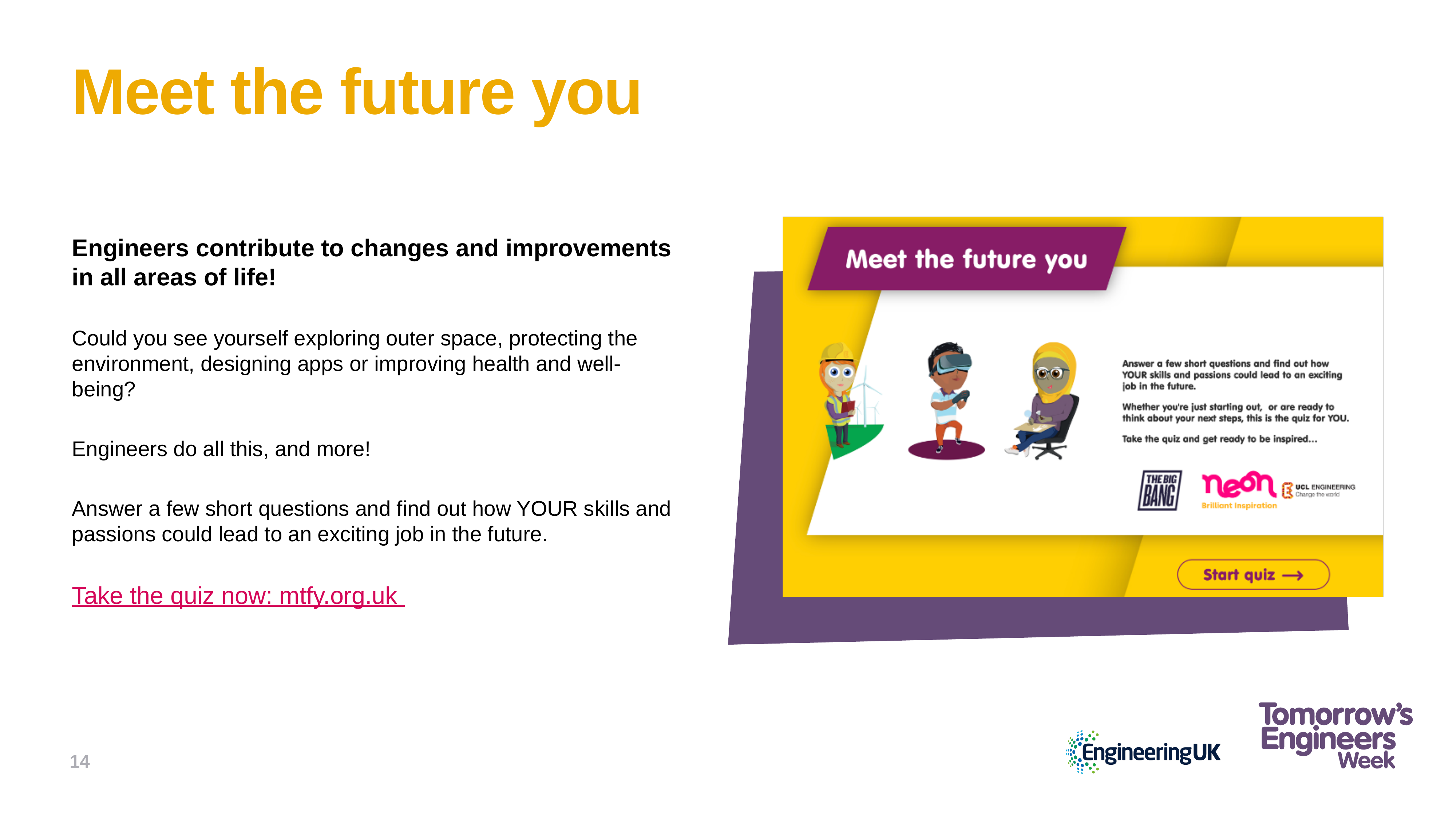

# Meet the future you

Engineers contribute to changes and improvements in all areas of life!
Could you see yourself exploring outer space, protecting the environment, designing apps or improving health and well-being?
Engineers do all this, and more!
Answer a few short questions and find out how YOUR skills and passions could lead to an exciting job in the future.
Take the quiz now: mtfy.org.uk

14